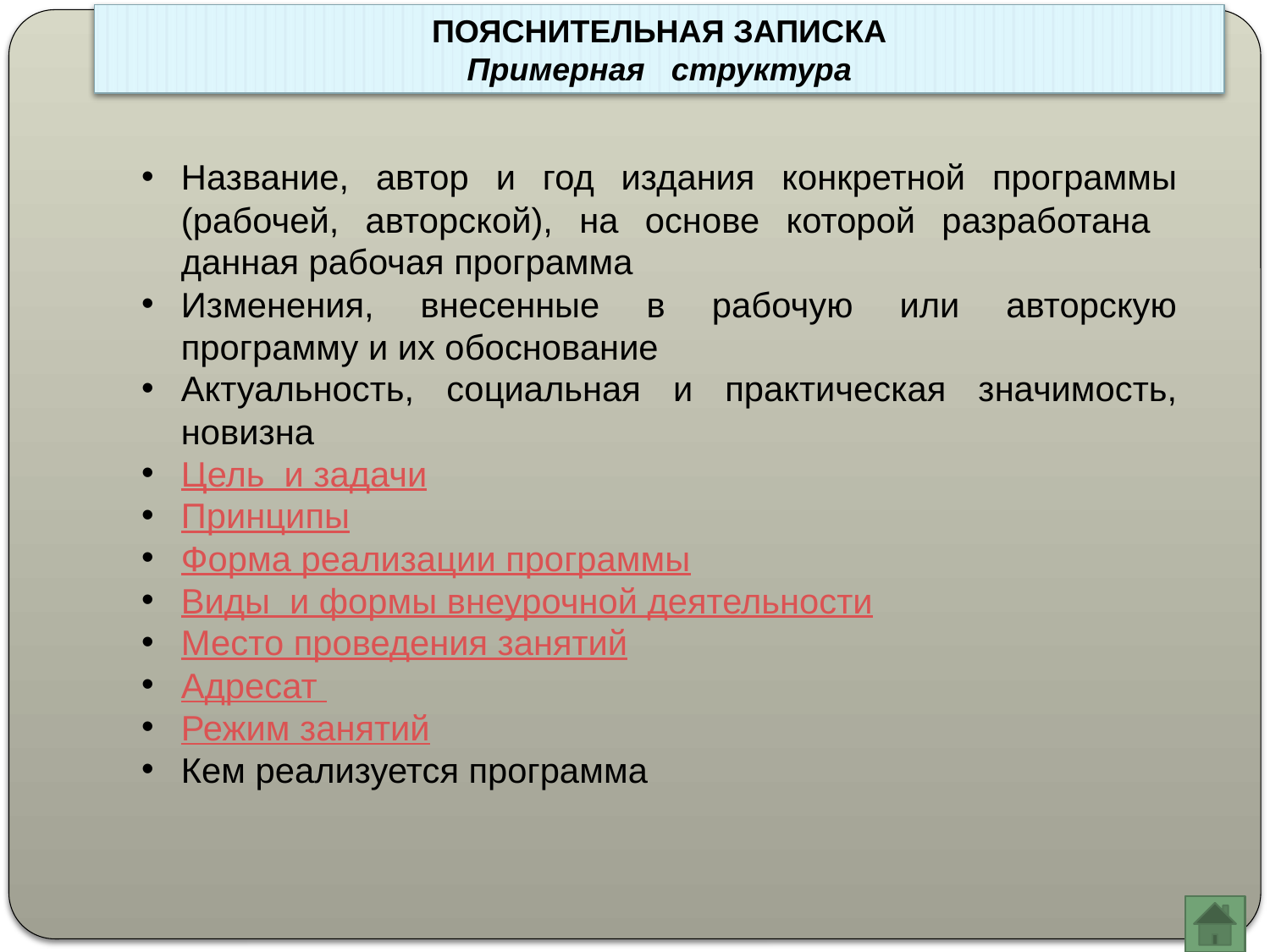

ПОЯСНИТЕЛЬНАЯ ЗАПИСКА
Примерная   структура
Название, автор и год издания конкретной программы (рабочей, авторской), на основе которой разработана  данная рабочая программа
Изменения, внесенные в рабочую или авторскую программу и их обоснование
Актуальность, социальная и практическая значимость, новизна
Цель  и задачи
Принципы
Форма реализации программы
Виды  и формы внеурочной деятельности
Место проведения занятий
Адресат
Режим занятий
Кем реализуется программа